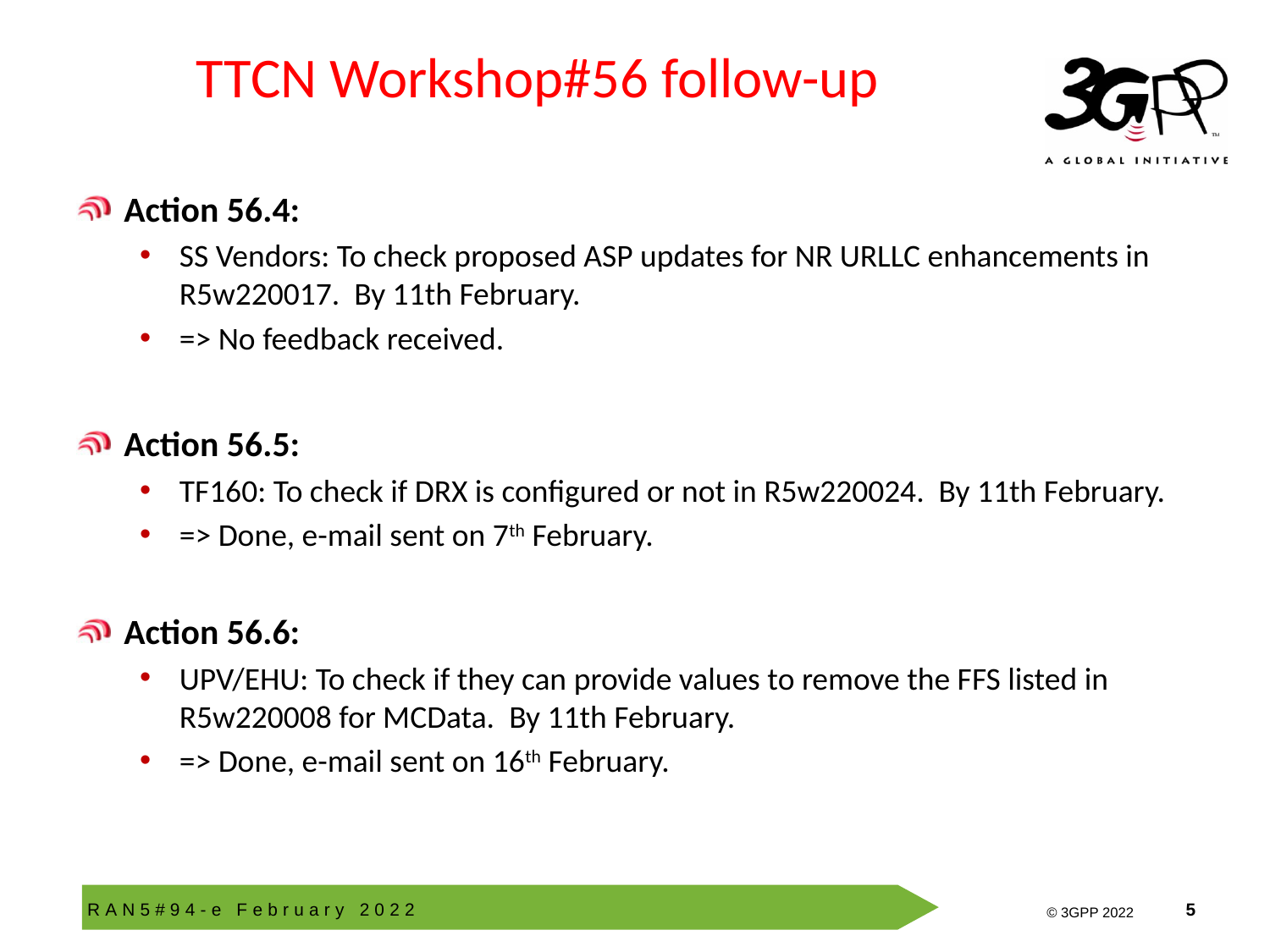

# TTCN Workshop#56 follow-up
Action 56.4:
SS Vendors: To check proposed ASP updates for NR URLLC enhancements in R5w220017.  By 11th February.
=> No feedback received.

Action 56.5:
TF160: To check if DRX is configured or not in R5w220024.  By 11th February.
=> Done, e-mail sent on 7th February.

Action 56.6:
UPV/EHU: To check if they can provide values to remove the FFS listed in R5w220008 for MCData.  By 11th February.
=> Done, e-mail sent on 16th February.